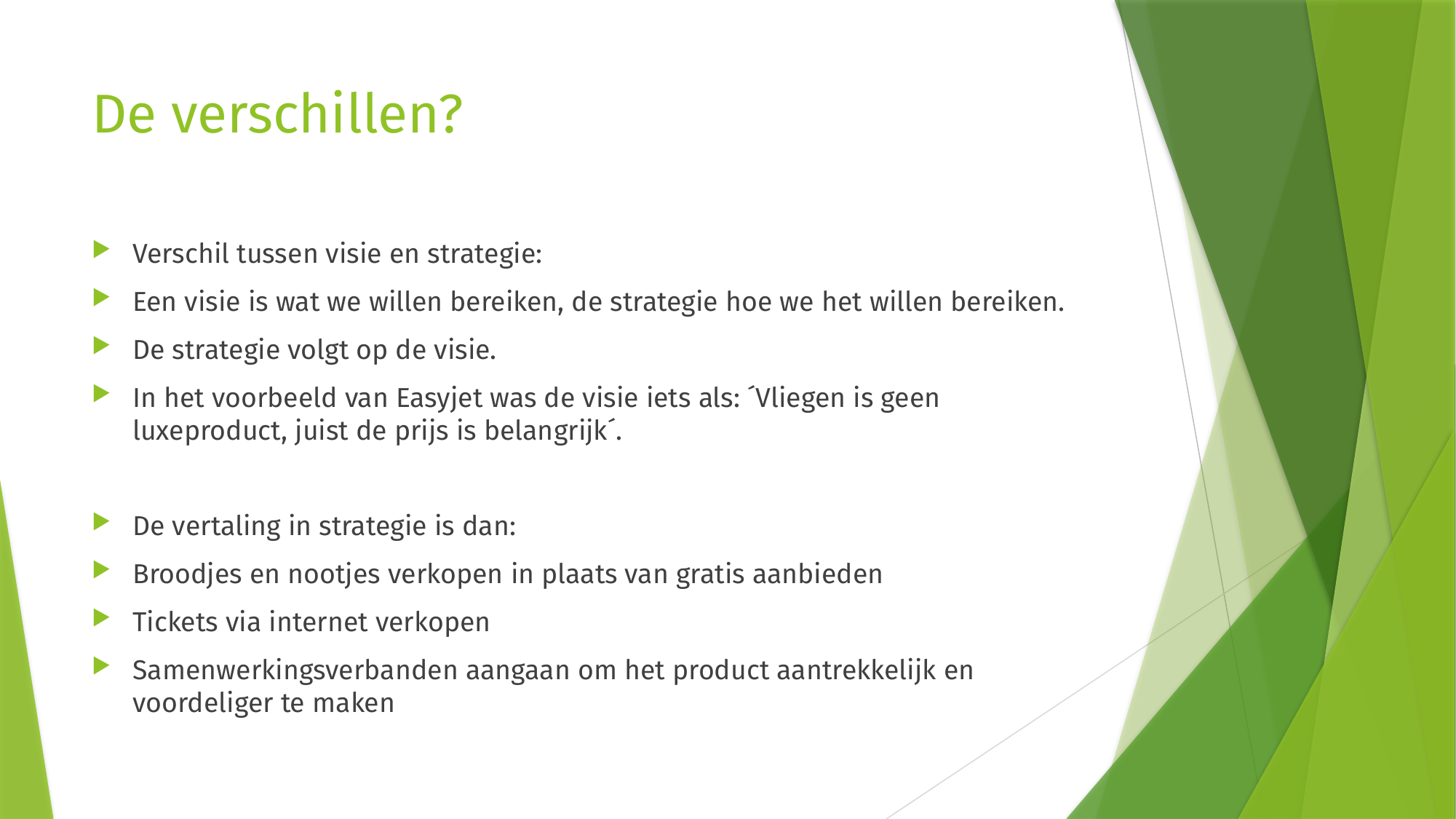

# De verschillen?
Verschil tussen visie en strategie:
Een visie is wat we willen bereiken, de strategie hoe we het willen bereiken.
De strategie volgt op de visie.
In het voorbeeld van Easyjet was de visie iets als: ´Vliegen is geen luxeproduct, juist de prijs is belangrijk´.

De vertaling in strategie is dan:
Broodjes en nootjes verkopen in plaats van gratis aanbieden
Tickets via internet verkopen
Samenwerkingsverbanden aangaan om het product aantrekkelijk en voordeliger te maken